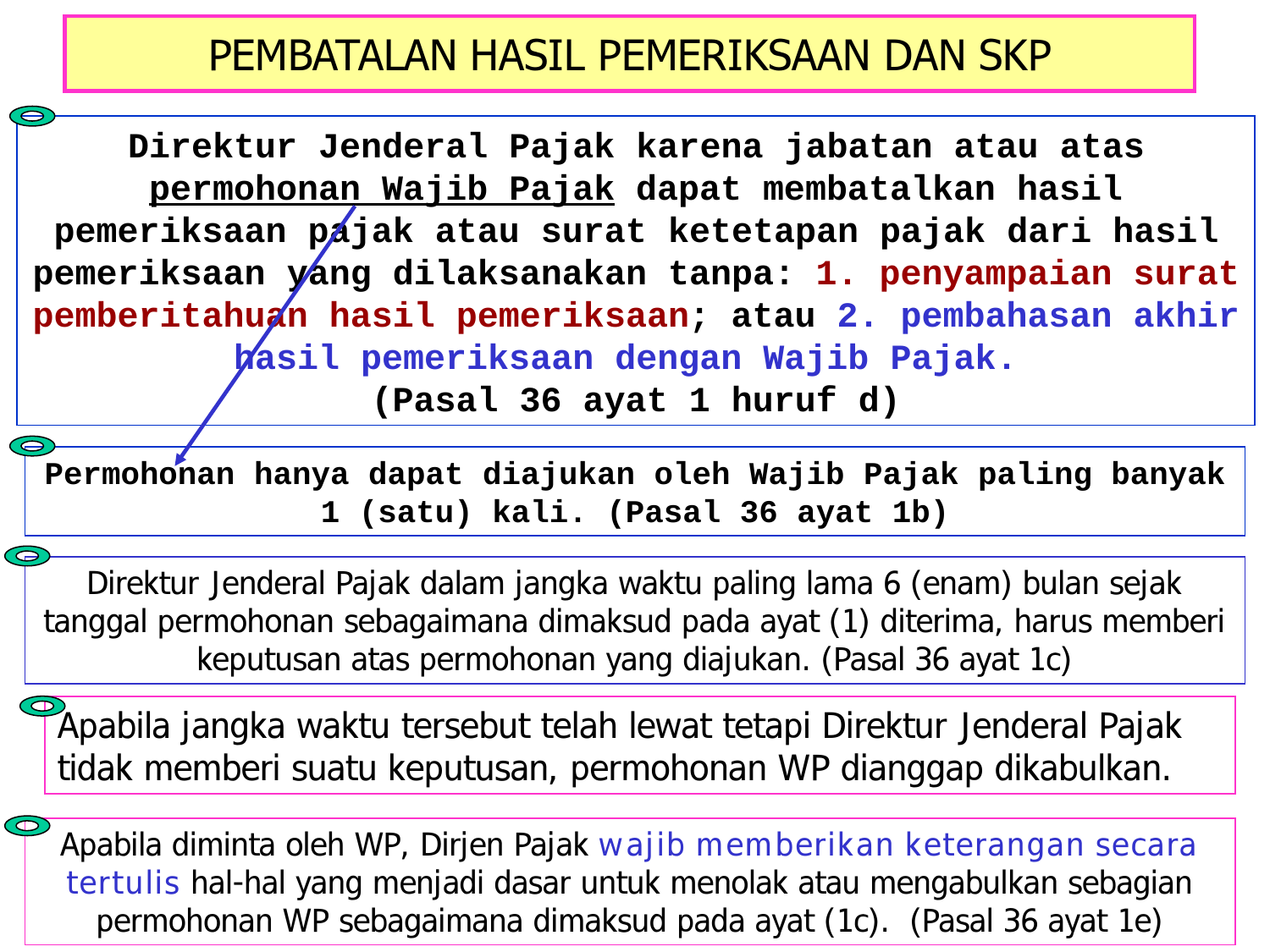

PEMBATALAN HASIL PEMERIKSAAN DAN SKP

Direktur Jenderal Pajak karena jabatan atau atas permohonan Wajib Pajak dapat membatalkan hasil pemeriksaan pajak atau surat ketetapan pajak dari hasil pemeriksaan yang dilaksanakan tanpa: 1. penyampaian surat pemberitahuan hasil pemeriksaan; atau 2. pembahasan akhir hasil pemeriksaan dengan Wajib Pajak.
(Pasal 36 ayat 1 huruf d)

Permohonan hanya dapat diajukan oleh Wajib Pajak paling banyak 1 (satu) kali. (Pasal 36 ayat 1b)

Direktur Jenderal Pajak dalam jangka waktu paling lama 6 (enam) bulan sejak tanggal permohonan sebagaimana dimaksud pada ayat (1) diterima, harus memberi keputusan atas permohonan yang diajukan. (Pasal 36 ayat 1c)
Apabila jangka waktu tersebut telah lewat tetapi Direktur Jenderal Pajak tidak memberi suatu keputusan, permohonan WP dianggap dikabulkan.

Apabila diminta oleh WP, Dirjen Pajak wajib memberikan keterangan secara tertulis hal-hal yang menjadi dasar untuk menolak atau mengabulkan sebagian permohonan WP sebagaimana dimaksud pada ayat (1c).  (Pasal 36 ayat 1e)